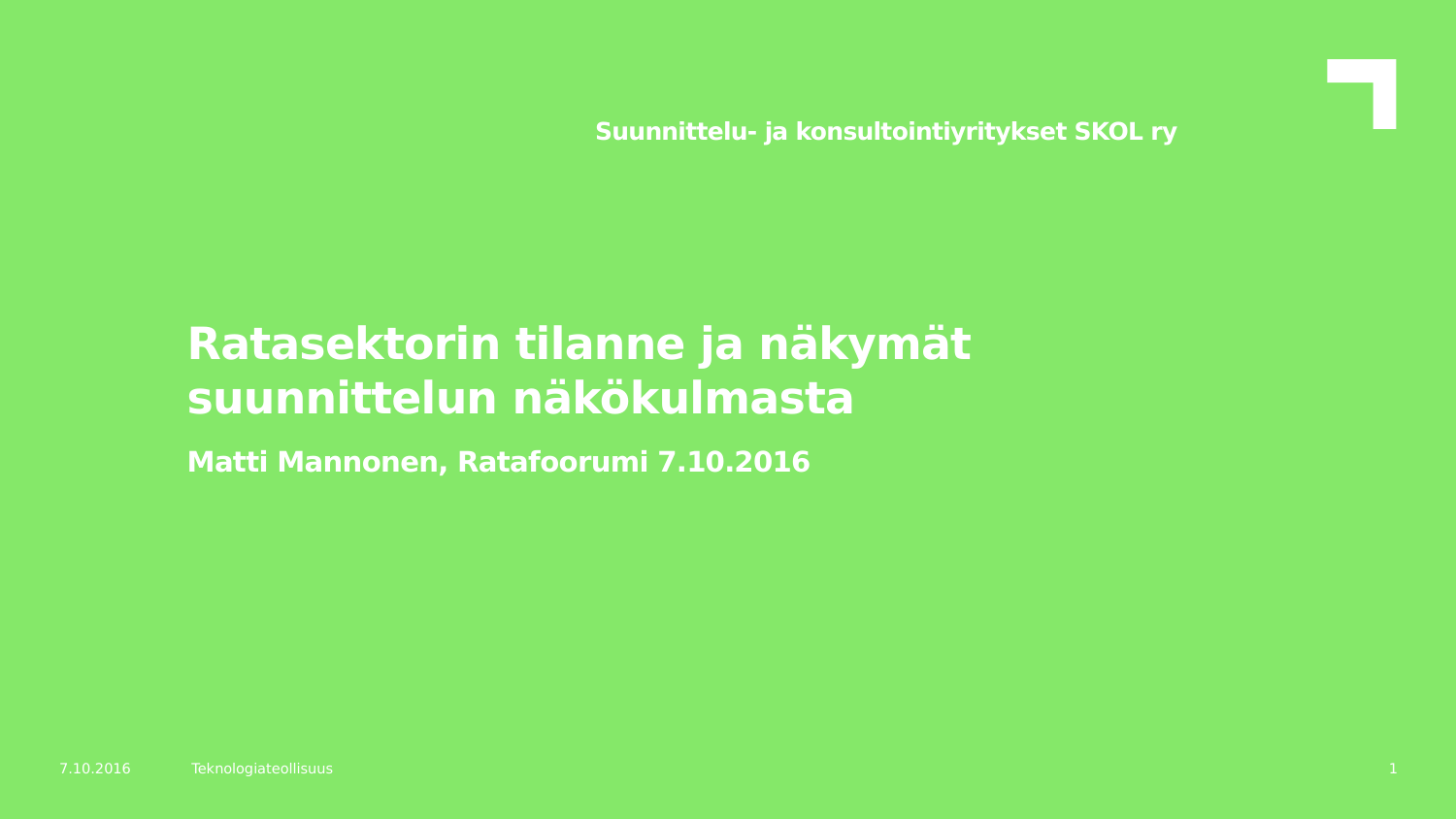

Suunnittelu- ja konsultointiyritykset SKOL ry
Ratasektorin tilanne ja näkymät suunnittelun näkökulmasta
Matti Mannonen, Ratafoorumi 7.10.2016
7.10.2016
Teknologiateollisuus
1